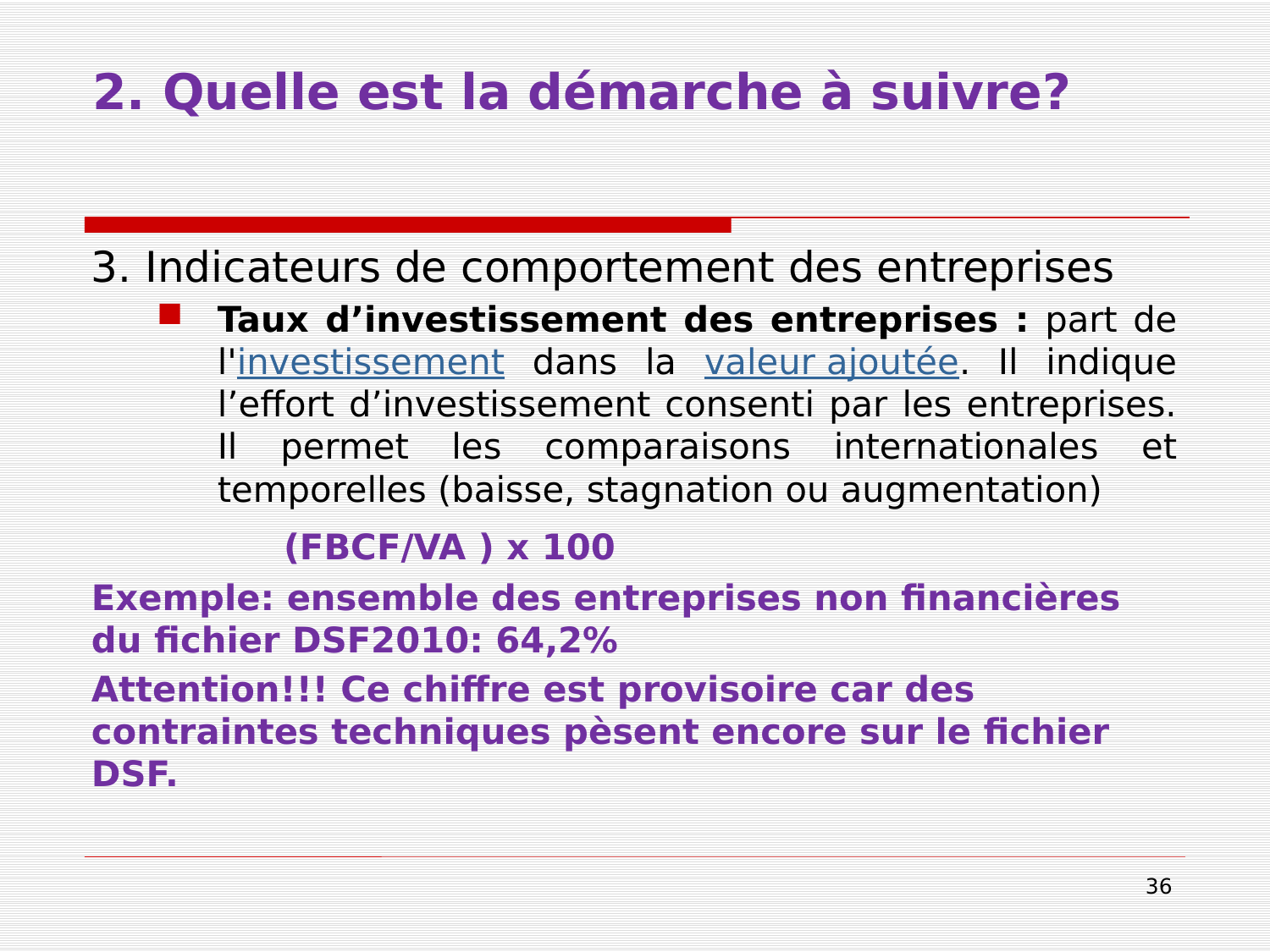

# 2. Quelle est la démarche à suivre?
3. Indicateurs de comportement des entreprises
Taux d’investissement des entreprises : part de l'investissement dans la valeur ajoutée. Il indique l’effort d’investissement consenti par les entreprises. Il permet les comparaisons internationales et temporelles (baisse, stagnation ou augmentation)
		(FBCF/VA ) x 100
Exemple: ensemble des entreprises non financières du fichier DSF2010: 64,2%
Attention!!! Ce chiffre est provisoire car des contraintes techniques pèsent encore sur le fichier DSF.

36